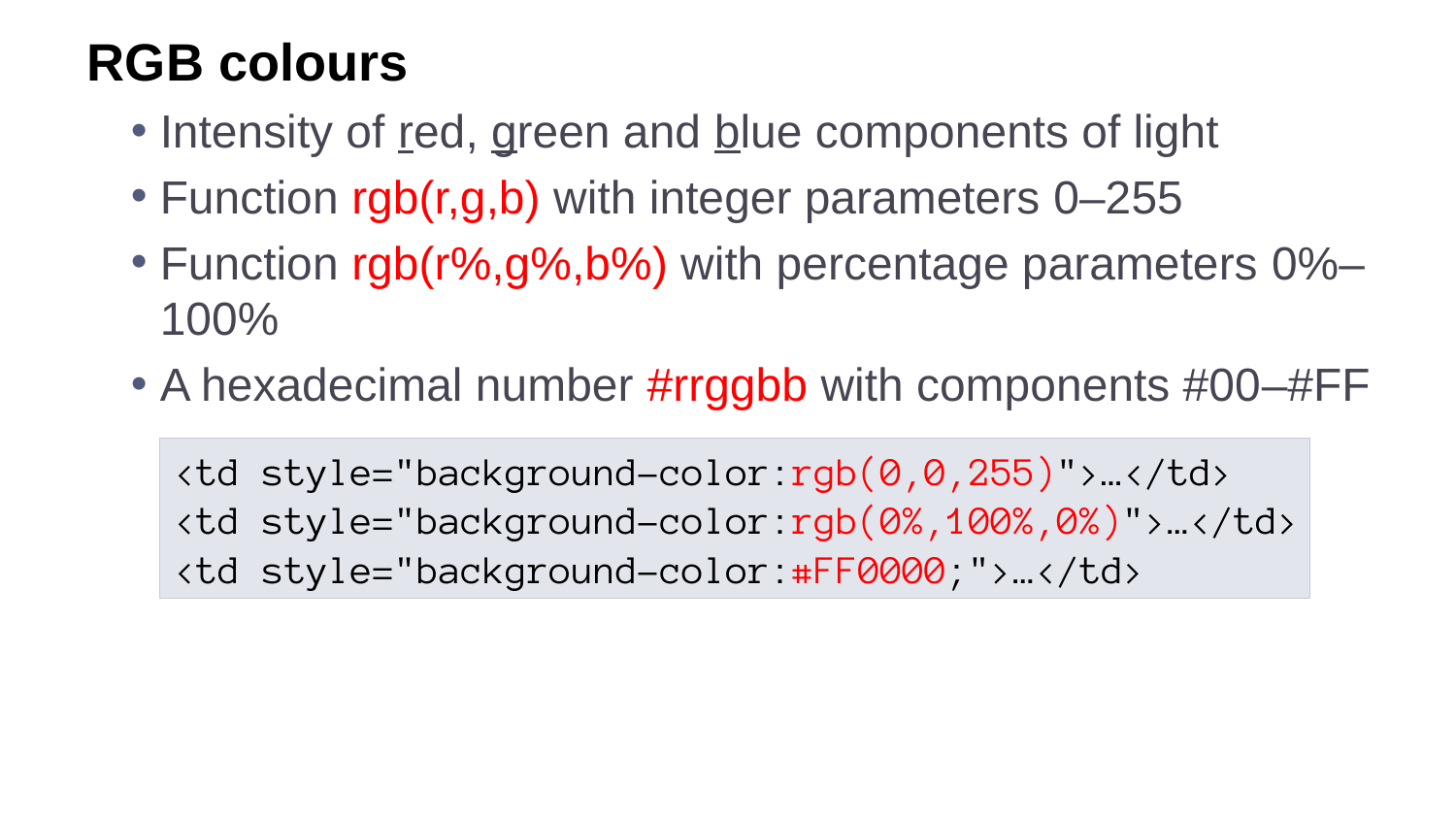

RGB colours
Intensity of red, green and blue components of light
Function rgb(r,g,b) with integer parameters 0–255
Function rgb(r%,g%,b%) with percentage parameters 0%–100%
A hexadecimal number #rrggbb with components #00–#FF
<td style="background-color:rgb(0,0,255)">…</td>
<td style="background-color:rgb(0%,100%,0%)">…</td>
<td style="background-color:#FF0000;">…</td>